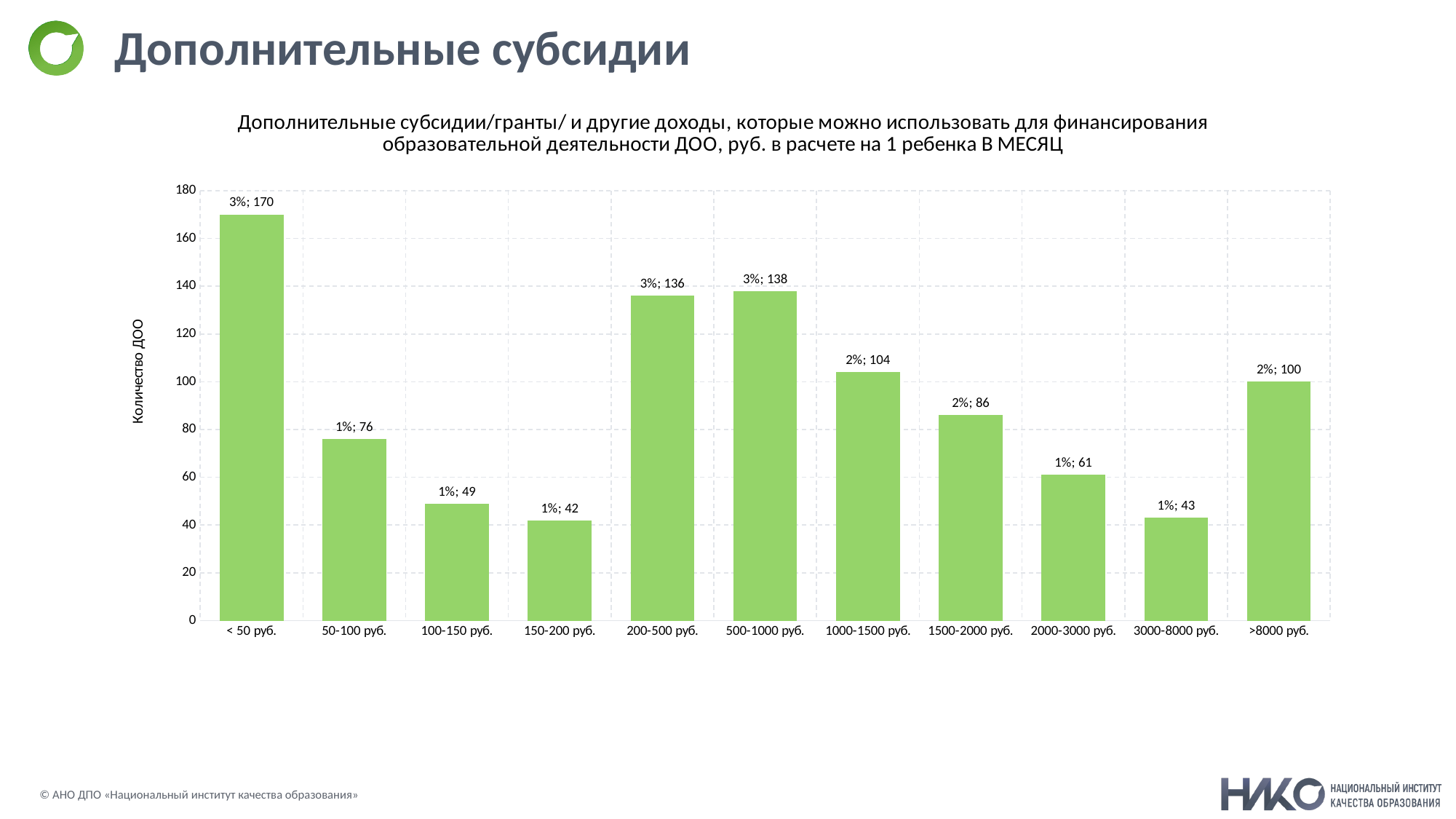

# Дополнительные субсидии

### Chart: Дополнительные субсидии/гранты/ и другие доходы, которые можно использовать для финансирования образовательной деятельности ДОО, руб. в расчете на 1 ребенка В МЕСЯЦ

| Category |  |
|---|---|
| < 50 руб. | 170.0 |
| 50-100 руб. | 76.0 |
| 100-150 руб. | 49.0 |
| 150-200 руб. | 42.0 |
| 200-500 руб. | 136.0 |
| 500-1000 руб. | 138.0 |
| 1000-1500 руб. | 104.0 |
| 1500-2000 руб. | 86.0 |
| 2000-3000 руб. | 61.0 |
| 3000-8000 руб. | 43.0 |
| >8000 руб. | 100.0 |